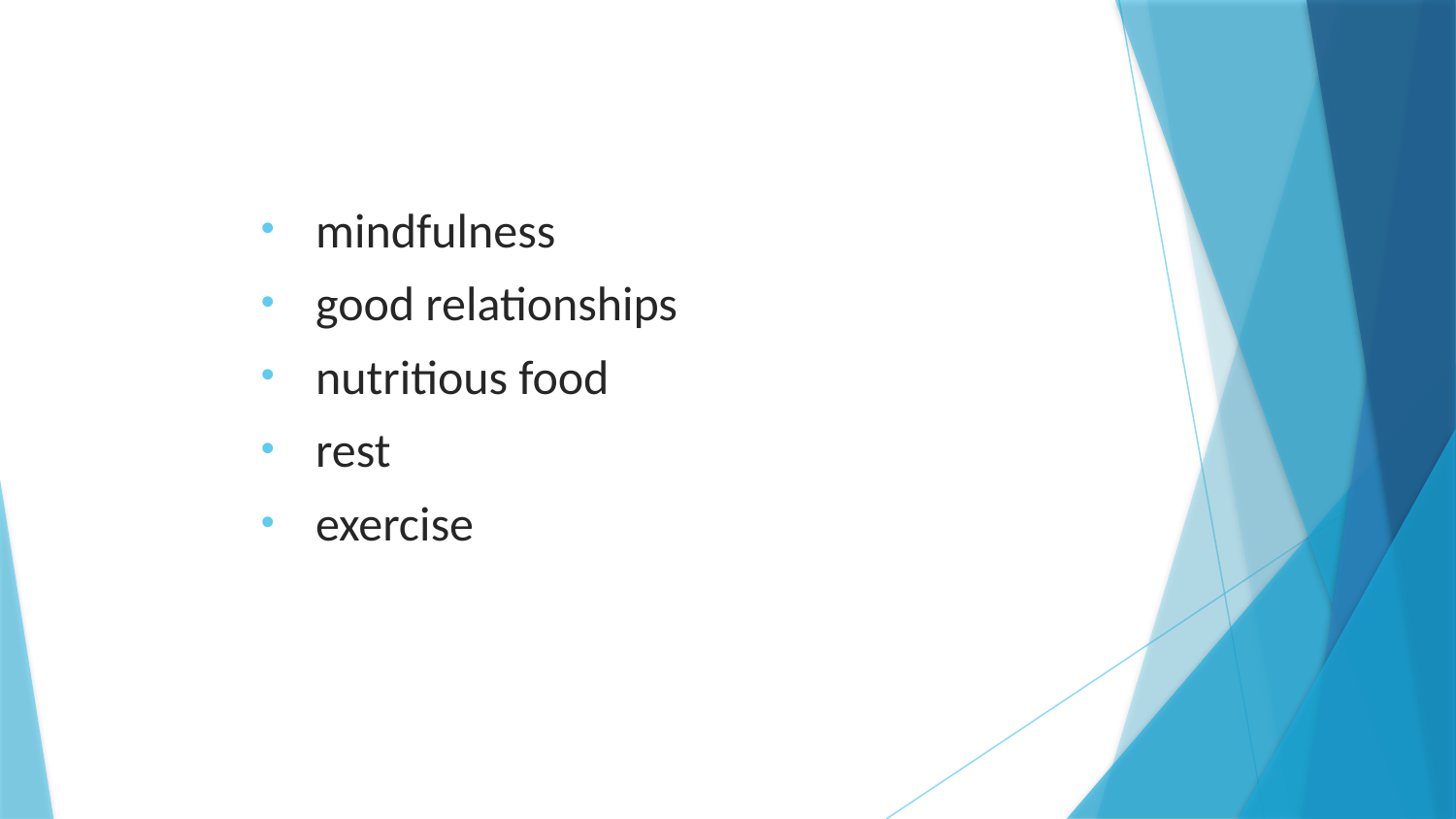

mindfulness
good relationships
nutritious food
rest
exercise